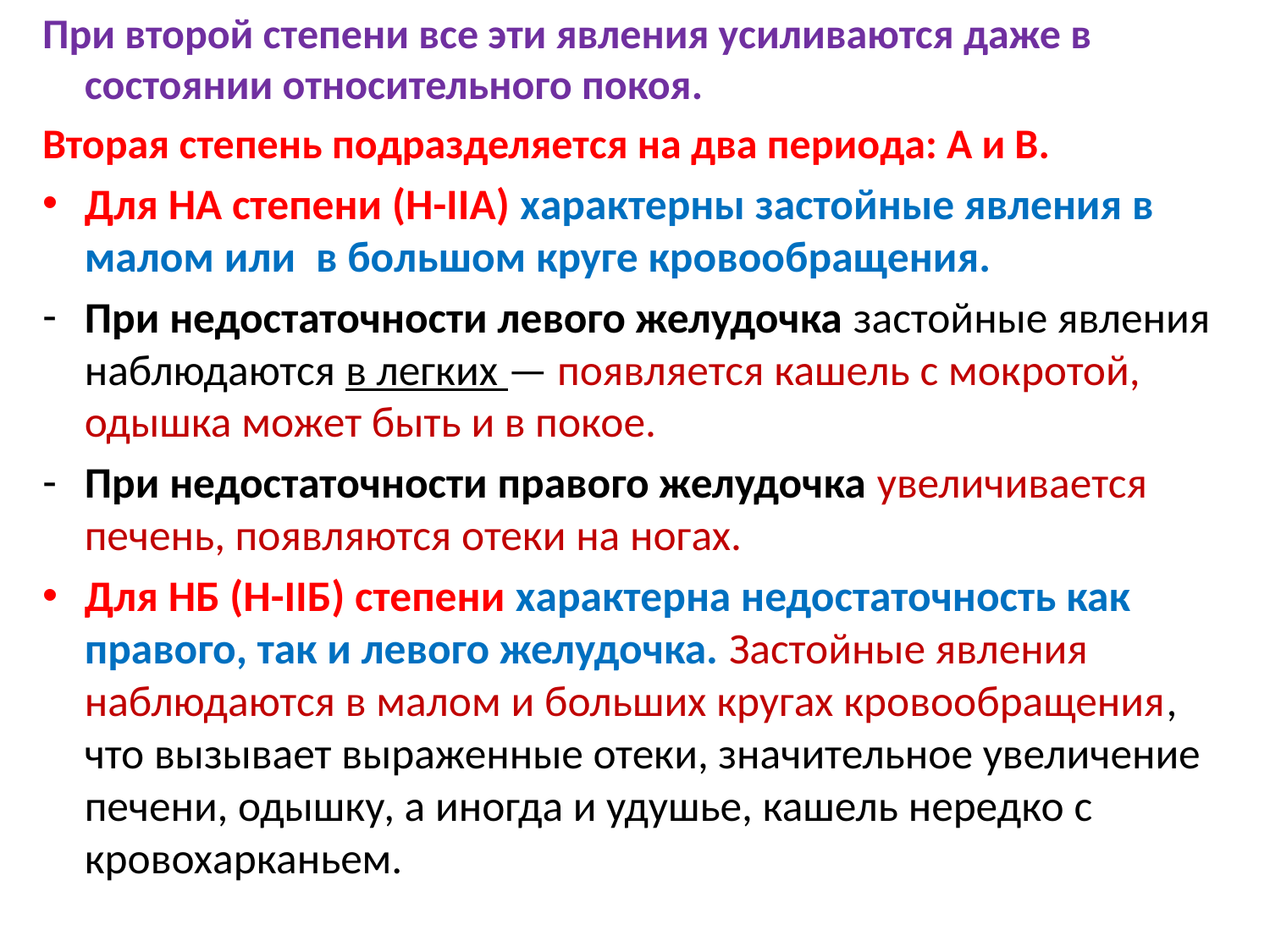

При второй степени все эти явления усиливаются даже в состоянии относительного покоя.
Вторая степень подразделяется на два периода: А и В.
Для НА степени (Н-IIА) характерны застойные явления в малом или  в большом круге кровообращения.
При недостаточности левого желудочка застойные явления наблюдаются в легких — появляется кашель с мокротой, одышка может быть и в покое.
При недостаточности правого желудочка увеличивается печень, появляются отеки на ногах.
Для НБ (Н-IIБ) степени характерна недостаточность как правого, так и левого желудочка. Застойные явления наблюдаются в малом и больших кругах кровообращения, что вызывает выраженные отеки, значительное увеличение печени, одышку, а иногда и удушье, кашель нередко с кровохарканьем.